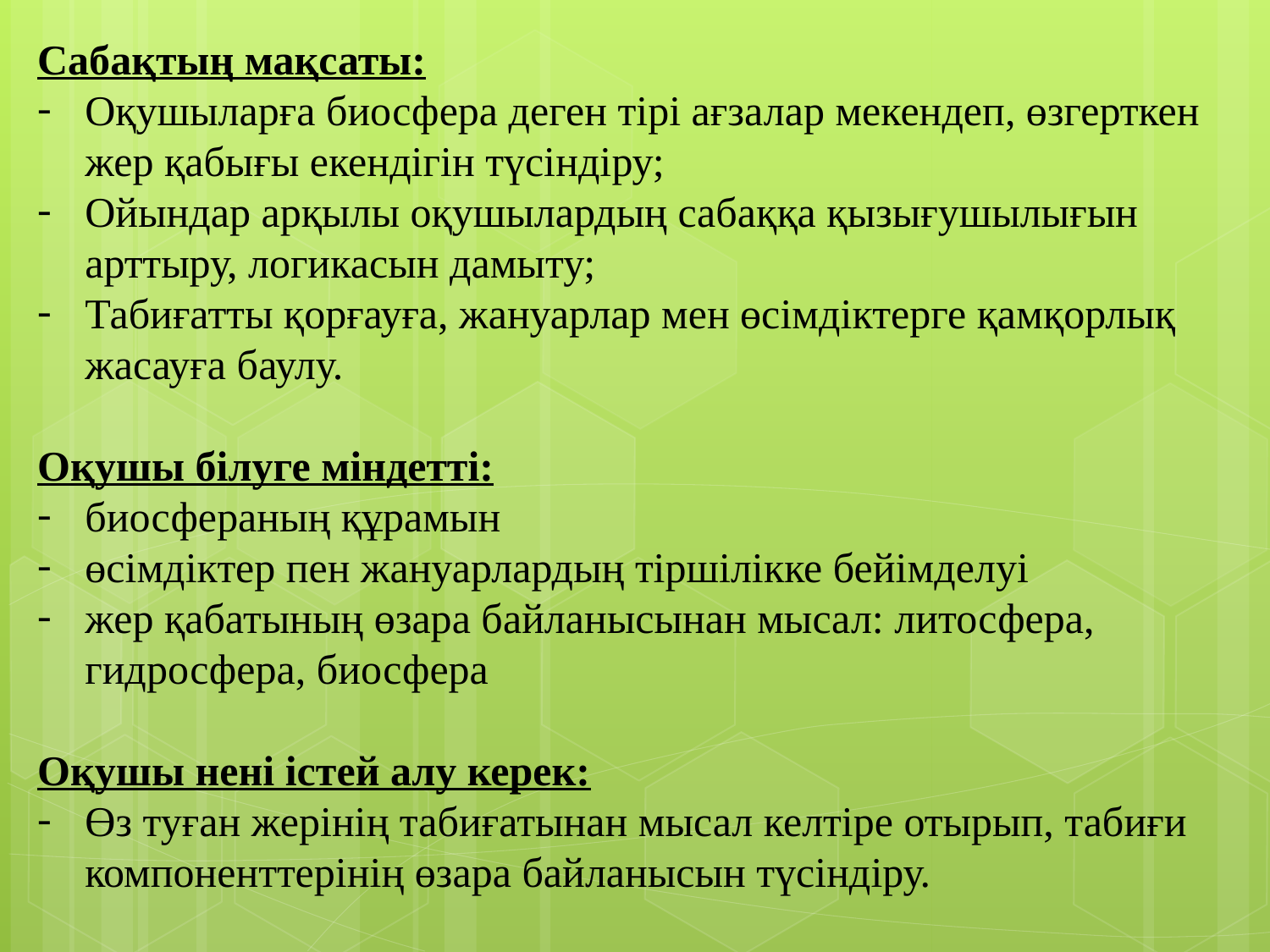

Сабақтың мақсаты:
Оқушыларға биосфера деген тірі ағзалар мекендеп, өзгерткен жер қабығы екендігін түсіндіру;
Ойындар арқылы оқушылардың сабаққа қызығушылығын арттыру, логикасын дамыту;
Табиғатты қорғауға, жануарлар мен өсімдіктерге қамқорлық жасауға баулу.

Оқушы білуге міндетті:
биосфераның құрамын
өсімдіктер пен жануарлардың тіршілікке бейімделуі
жер қабатының өзара байланысынан мысал: литосфера, гидросфера, биосфера

Оқушы нені істей алу керек:
Өз туған жерінің табиғатынан мысал келтіре отырып, табиғи компоненттерінің өзара байланысын түсіндіру.